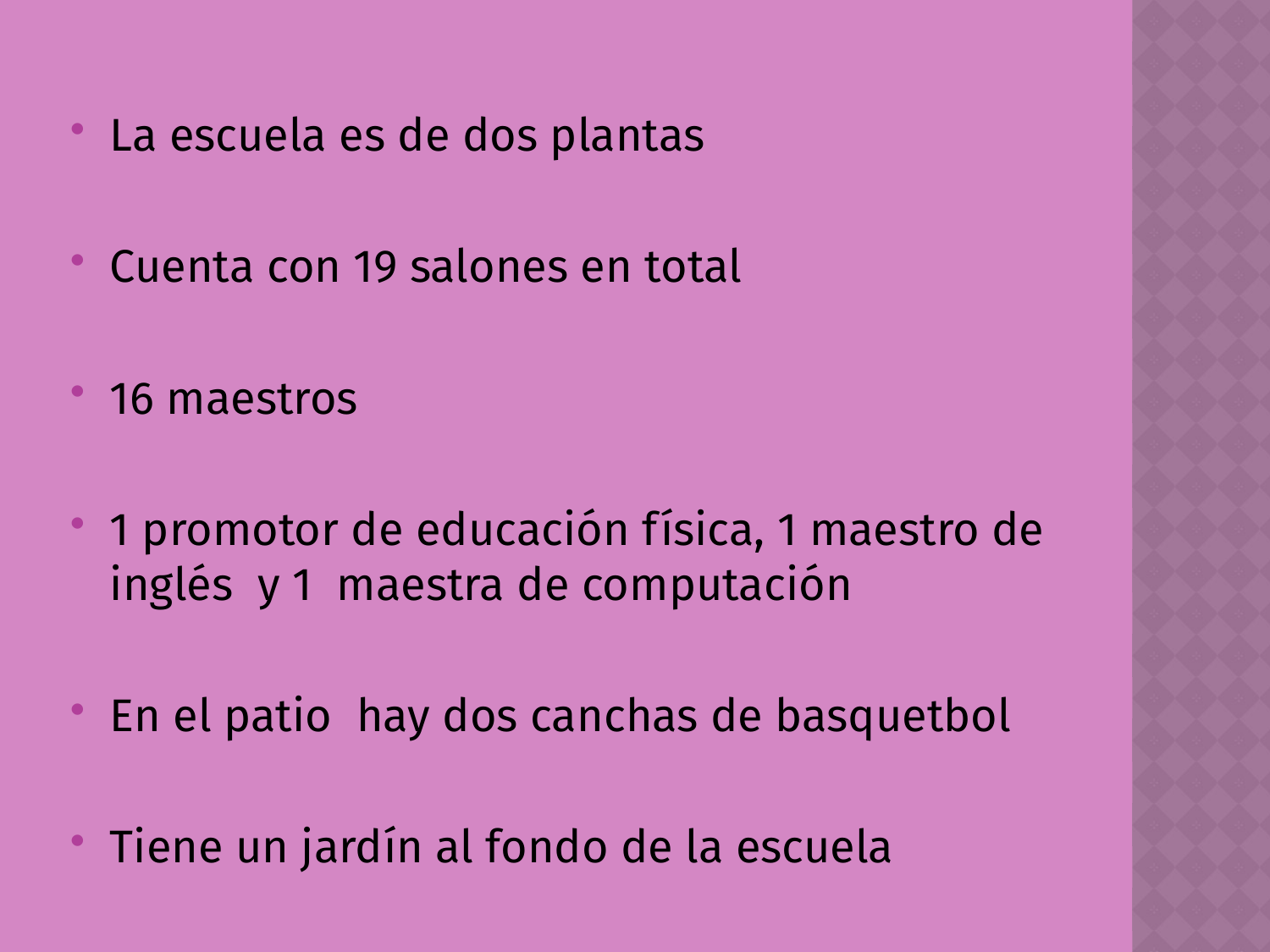

La escuela es de dos plantas

Cuenta con 19 salones en total

16 maestros

1 promotor de educación física, 1 maestro de inglés  y 1  maestra de computación

En el patio  hay dos canchas de basquetbol

Tiene un jardín al fondo de la escuela